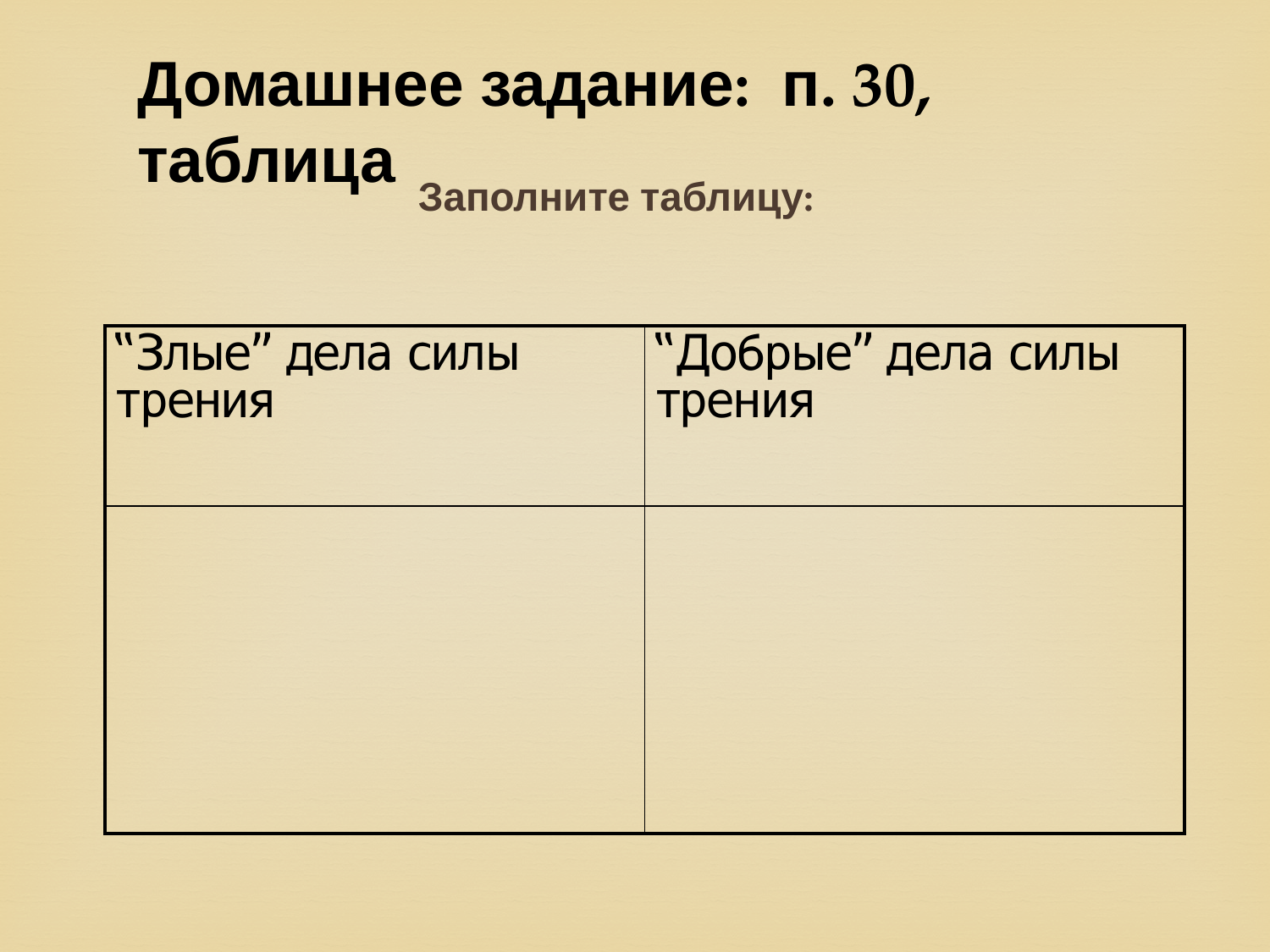

Домашнее задание:  п. 30, таблица
# Заполните таблицу:
| “Злые” дела силы трения | “Добрые” дела силы трения |
| --- | --- |
|  |  |